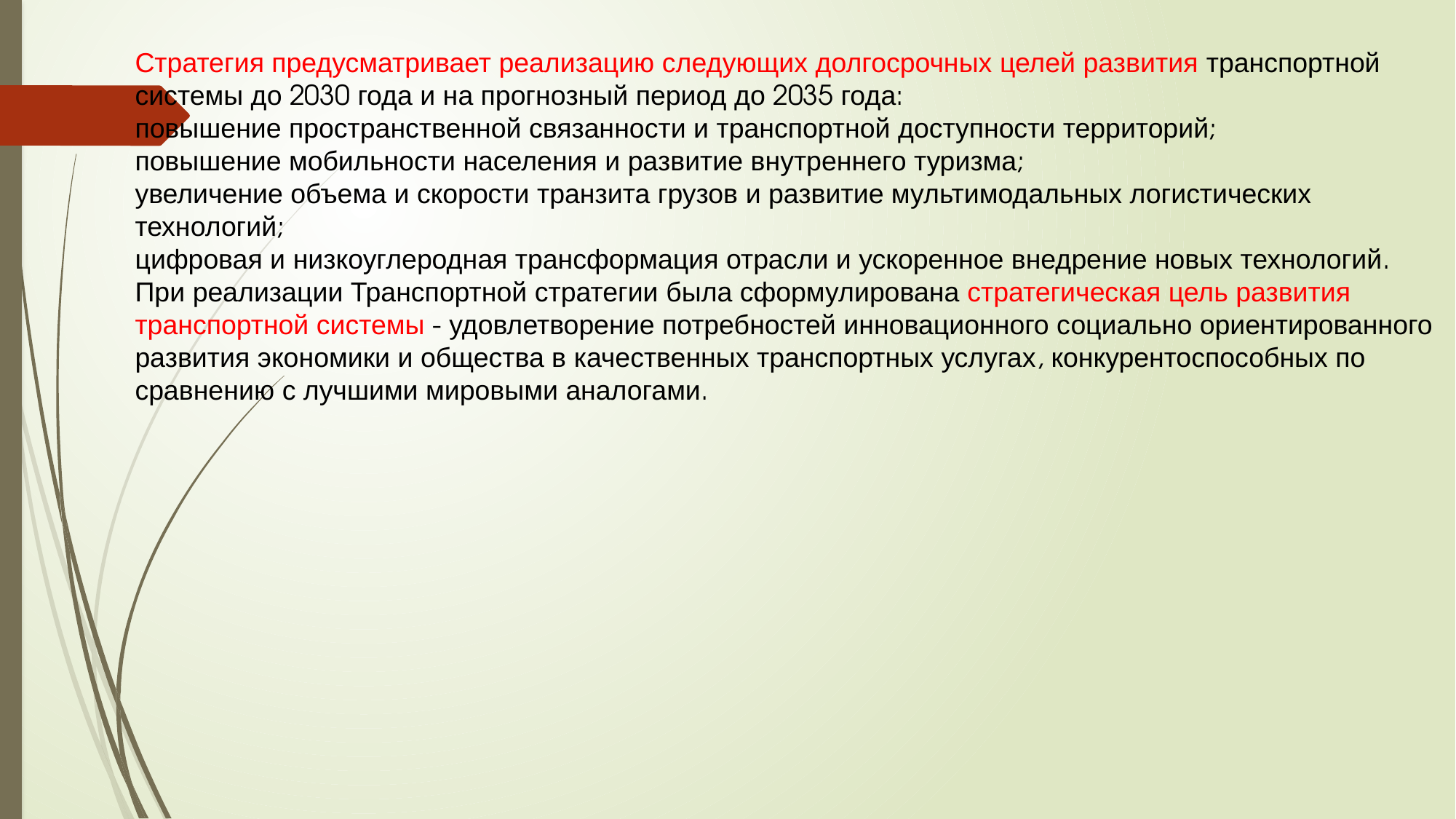

Стратегия предусматривает реализацию следующих долгосрочных целей развития транспортной системы до 2030 года и на прогнозный период до 2035 года:
повышение пространственной связанности и транспортной доступности территорий;
повышение мобильности населения и развитие внутреннего туризма;
увеличение объема и скорости транзита грузов и развитие мультимодальных логистических технологий;
цифровая и низкоуглеродная трансформация отрасли и ускоренное внедрение новых технологий.
При реализации Транспортной стратегии была сформулирована стратегическая цель развития транспортной системы - удовлетворение потребностей инновационного социально ориентированного развития экономики и общества в качественных транспортных услугах, конкурентоспособных по сравнению с лучшими мировыми аналогами.